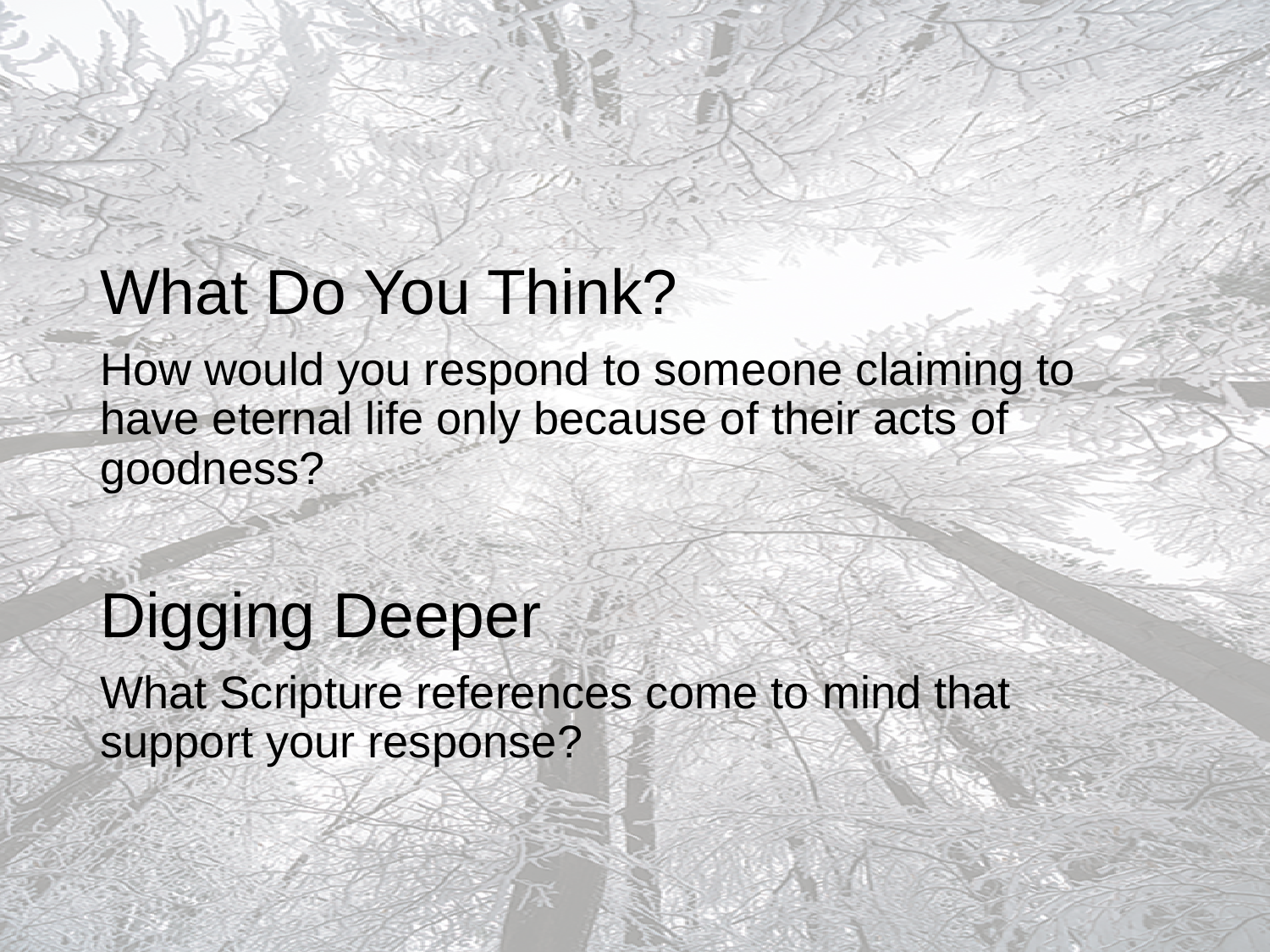

What Do You Think?
How would you respond to someone claiming to have eternal life only because of their acts of goodness?

Digging Deeper
What Scripture references come to mind that support your response?